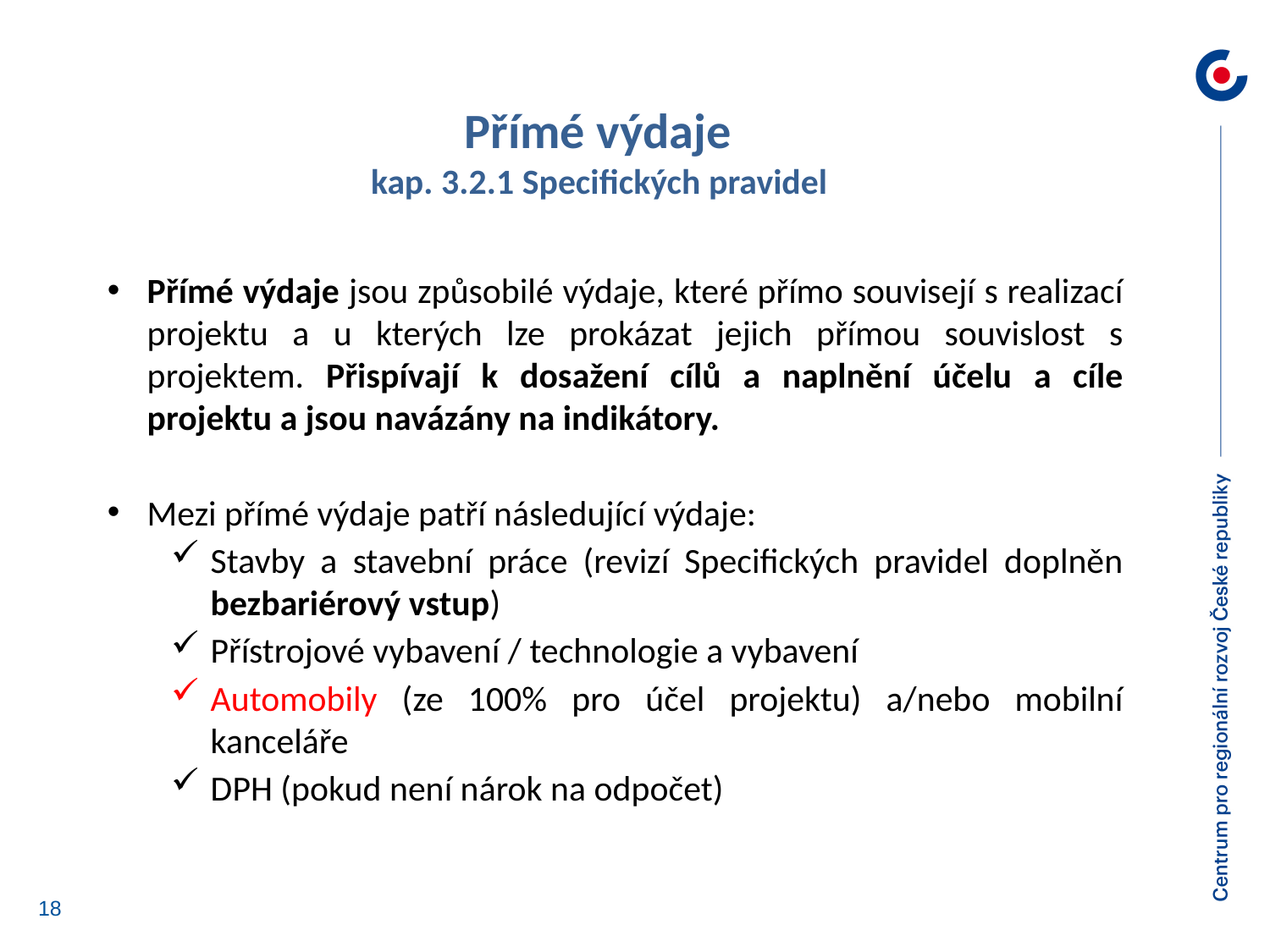

Přímé výdaje
kap. 3.2.1 Specifických pravidel
Přímé výdaje jsou způsobilé výdaje, které přímo souvisejí s realizací projektu a u kterých lze prokázat jejich přímou souvislost s projektem. Přispívají k dosažení cílů a naplnění účelu a cíle projektu a jsou navázány na indikátory.

Mezi přímé výdaje patří následující výdaje:
Stavby a stavební práce (revizí Specifických pravidel doplněn bezbariérový vstup)
Přístrojové vybavení / technologie a vybavení
Automobily (ze 100% pro účel projektu) a/nebo mobilní kanceláře
DPH (pokud není nárok na odpočet)

18